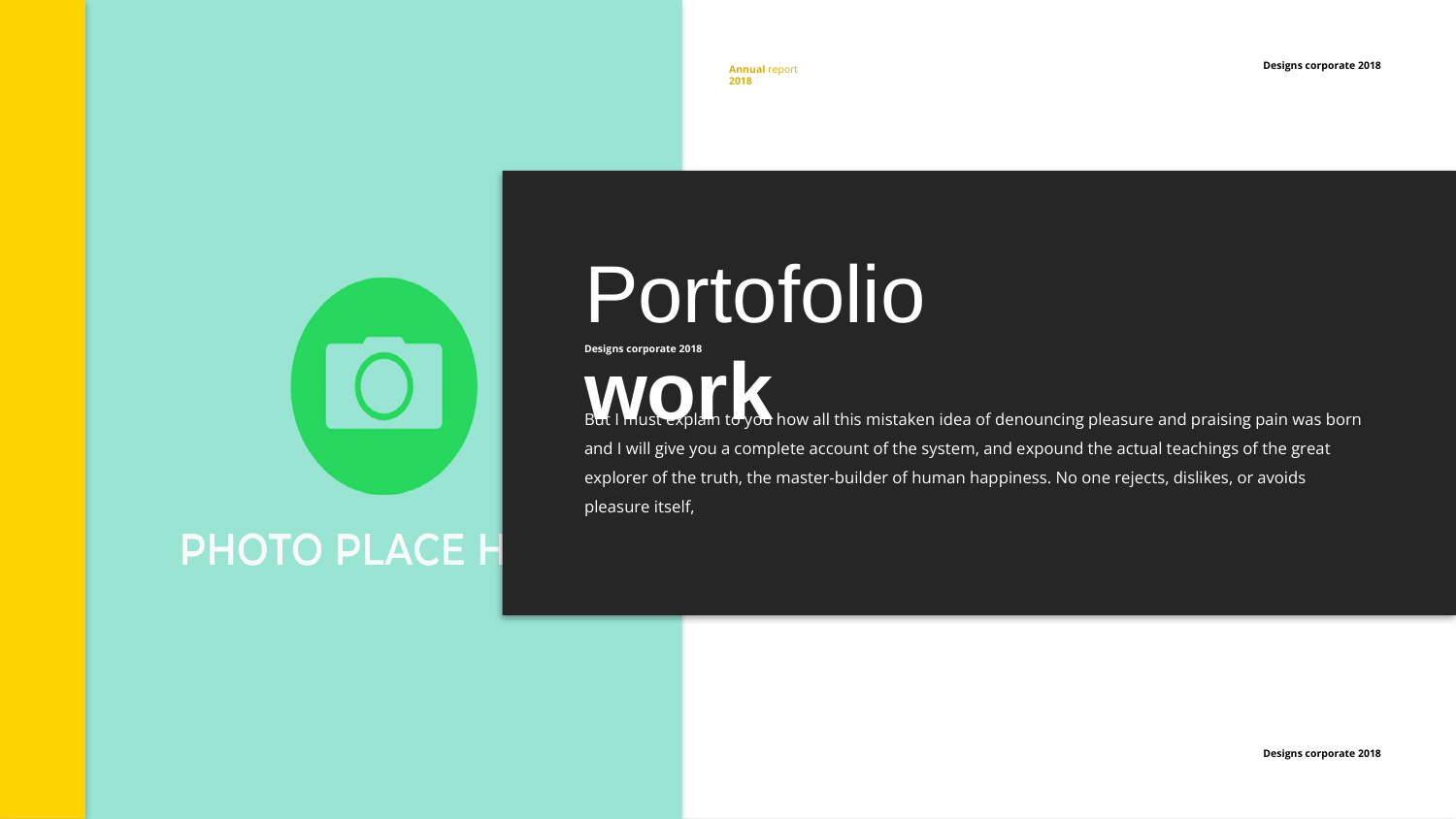

Designs corporate 2018
Annual report
2018

Portofolio work
Designs corporate 2018
But I must explain to you how all this mistaken idea of denouncing pleasure and praising pain was born and I will give you a complete account of the system, and expound the actual teachings of the great explorer of the truth, the master-builder of human happiness. No one rejects, dislikes, or avoids pleasure itself,
Designs corporate 2018